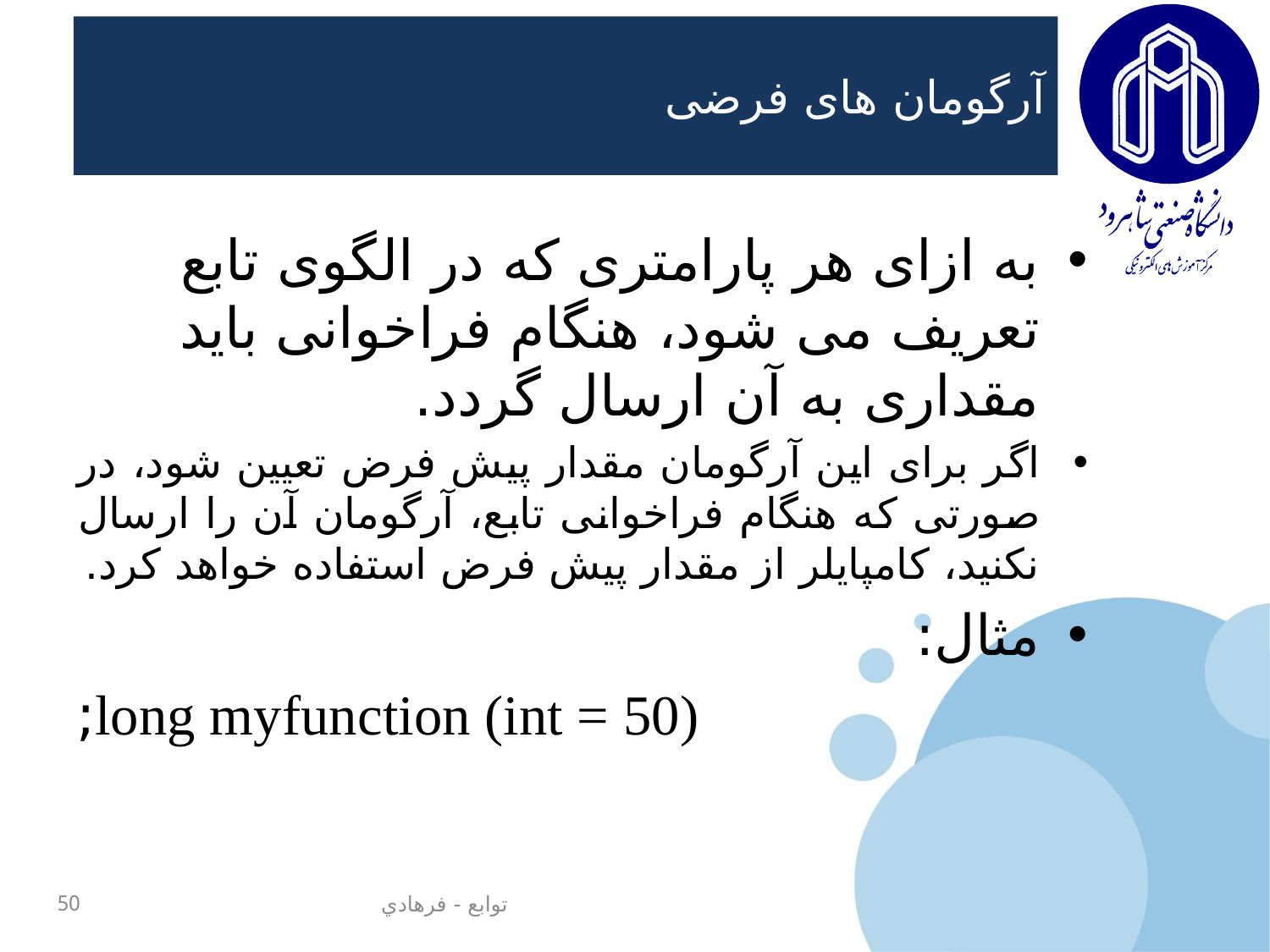

# آرگومان های فرضی
به ازای هر پارامتری که در الگوی تابع تعریف می شود، هنگام فراخوانی باید مقداری به آن ارسال گردد.
اگر برای این آرگومان مقدار پیش فرض تعیین شود، در صورتی که هنگام فراخوانی تابع، آرگومان آن را ارسال نکنید، کامپایلر از مقدار پیش فرض استفاده خواهد کرد.
مثال:
long myfunction (int = 50);

50
توابع - فرهادي